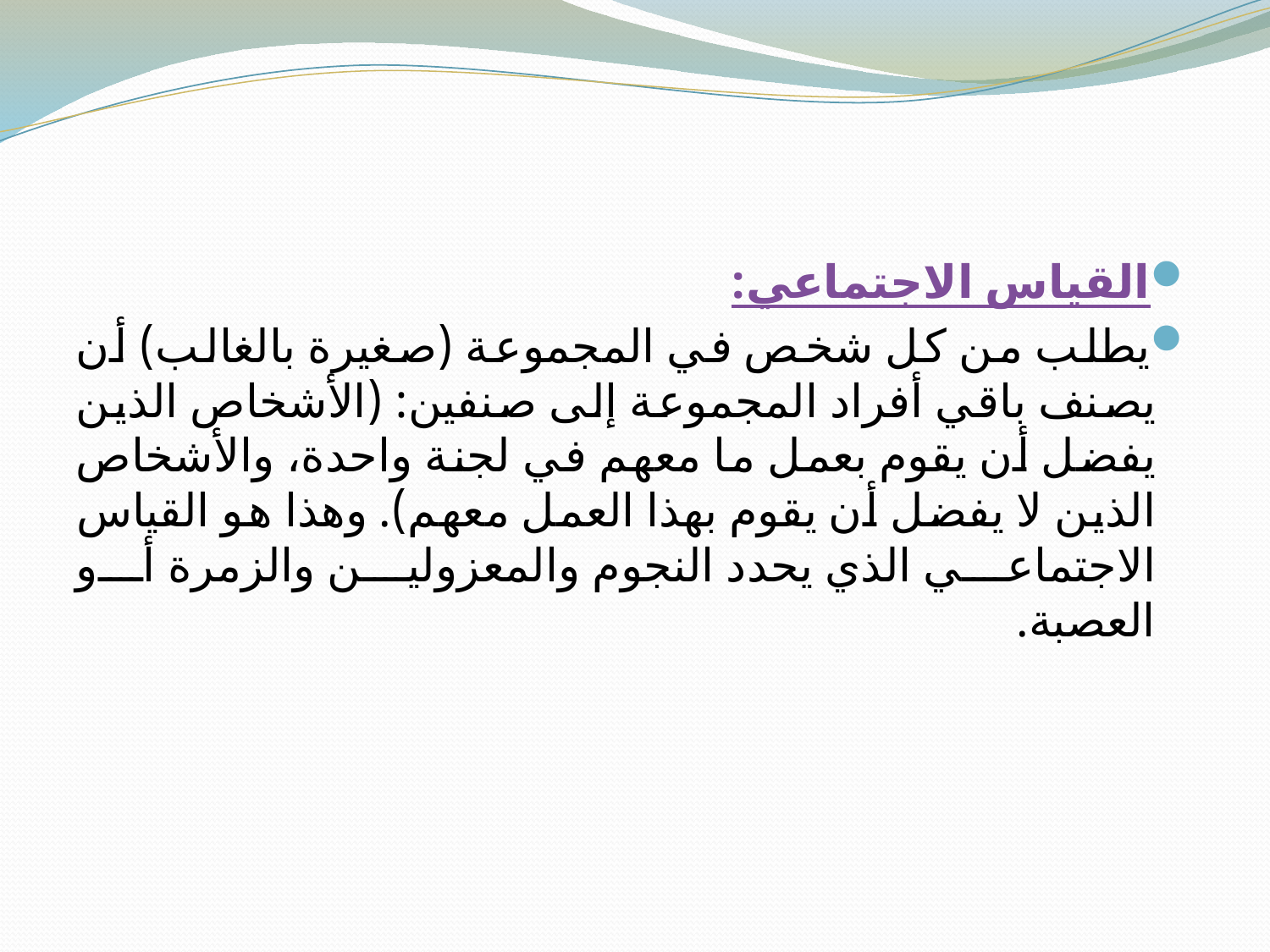

القياس الاجتماعي:
يطلب من كل شخص في المجموعة (صغيرة بالغالب) أن يصنف باقي أفراد المجموعة إلى صنفين: (الأشخاص الذين يفضل أن يقوم بعمل ما معهم في لجنة واحدة، والأشخاص الذين لا يفضل أن يقوم بهذا العمل معهم). وهذا هو القياس الاجتماعي الذي يحدد النجوم والمعزولين والزمرة أو العصبة.